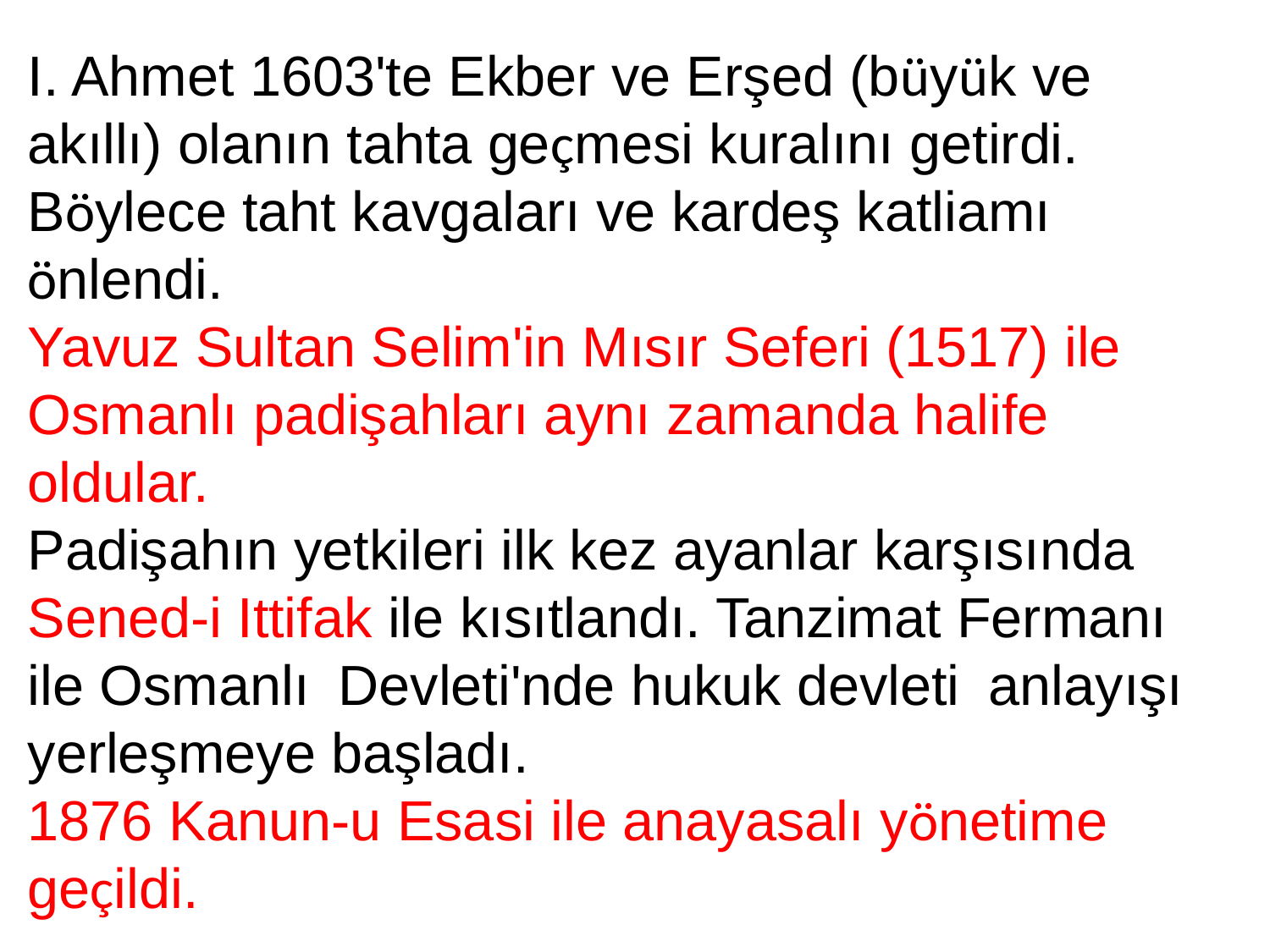

I. Ahmet 1603'te Ekber ve Erşed (büyük ve akıllı) olanın tahta geçmesi kuralını getirdi. Böylece taht kavgaları ve kardeş katliamı önlendi.
Yavuz Sultan Selim'in Mısır Seferi (1517) ile Osmanlı padişahları aynı zamanda halife oldular.
Padişahın yetkileri ilk kez ayanlar karşısında Sened-i Ittifak ile kısıtlandı. Tanzimat Fermanı
ile Osmanlı  Devleti'nde hukuk devleti  anlayışı yerleşmeye başladı.
1876 Kanun-u Esasi ile anayasalı yönetime geçildi.